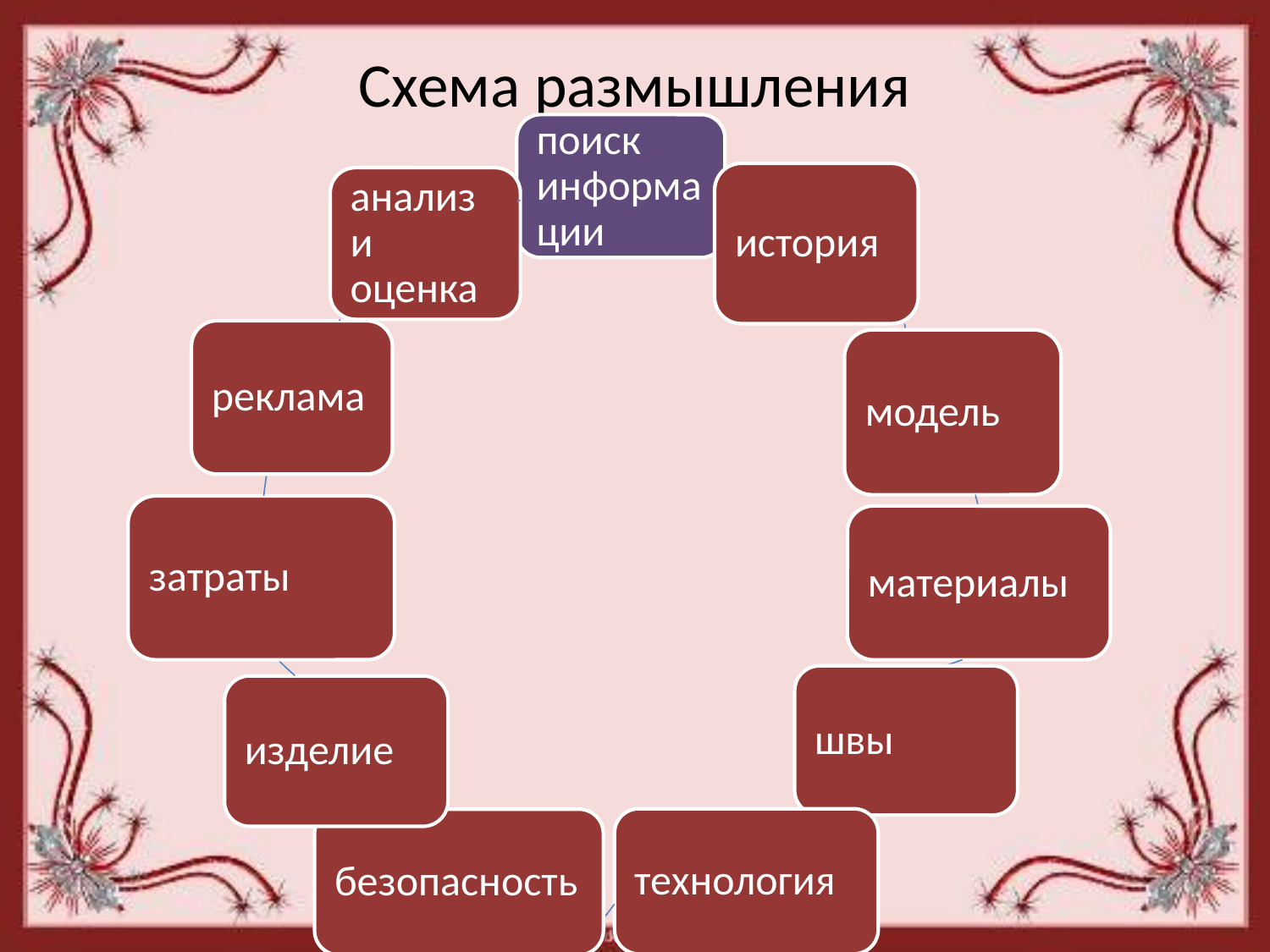

# Схема размышления
поиск информации
история
модель
материалы
швы
технология
безопасность
изделие
затраты
реклама
анализ  и оценка